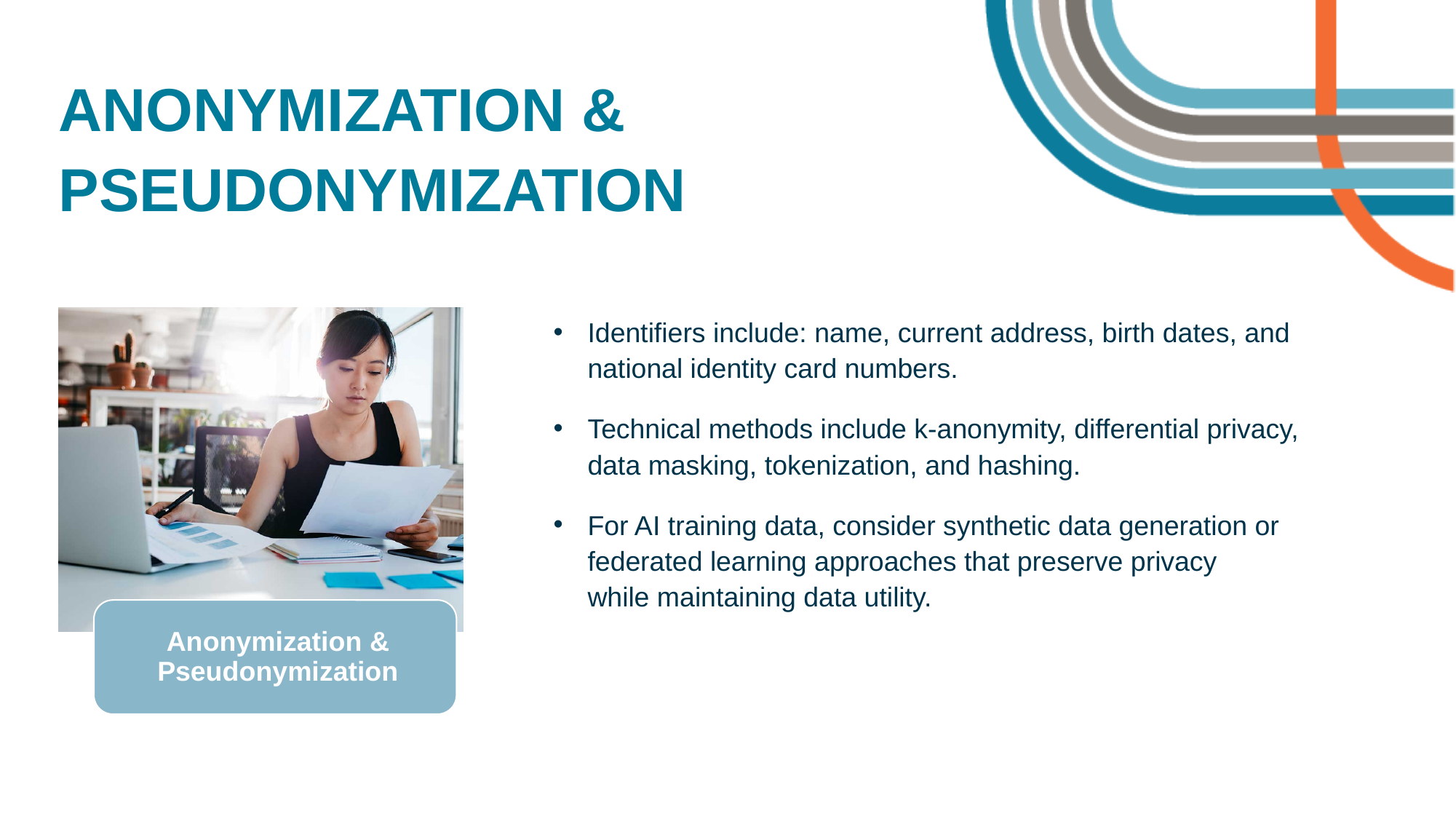

ANONYMIZATION & PSEUDONYMIZATION

Anonymization & Pseudonymization
Identifiers include: name, current address, birth dates, and national identity card numbers.
Technical methods include k-anonymity, differential privacy, data masking, tokenization, and hashing.
For AI training data, consider synthetic data generation or federated learning approaches that preserve privacy while maintaining data utility.